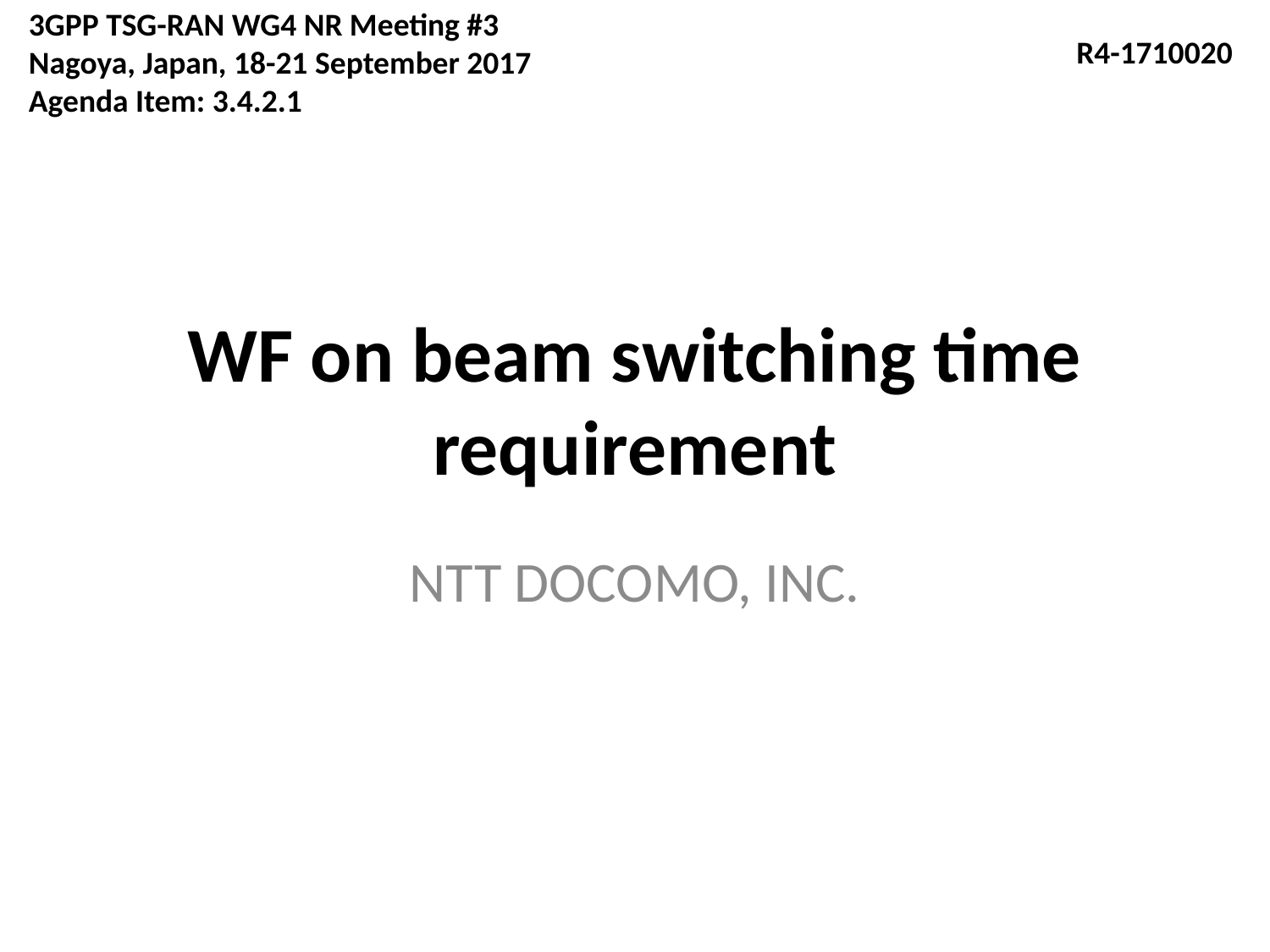

3GPP TSG-RAN WG4 NR Meeting #3
Nagoya, Japan, 18-21 September 2017
Agenda Item: 3.4.2.1
R4-1710020
# WF on beam switching time requirement
NTT DOCOMO, INC.